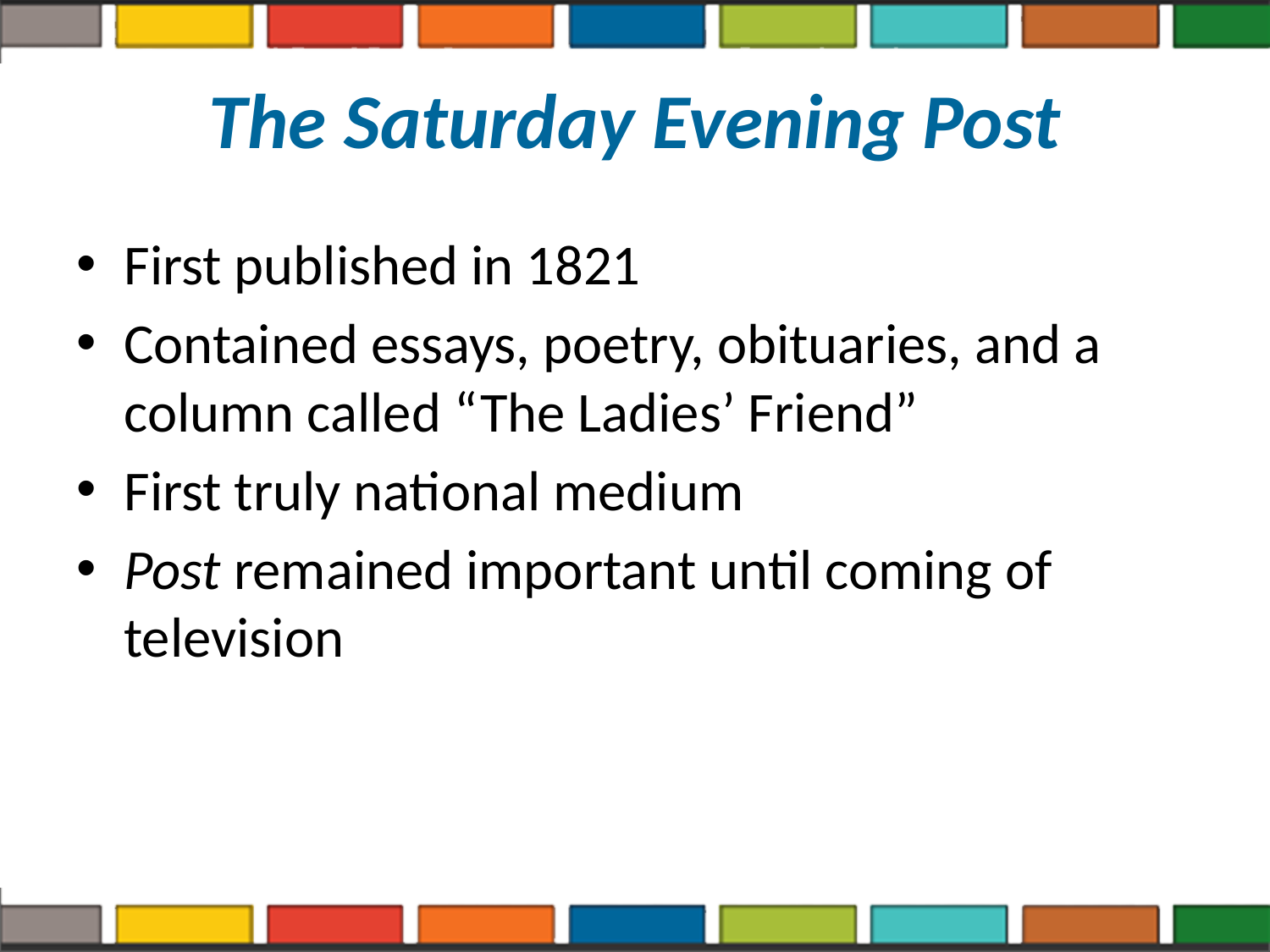

# The Saturday Evening Post
First published in 1821
Contained essays, poetry, obituaries, and a column called “The Ladies’ Friend”
First truly national medium
Post remained important until coming of television